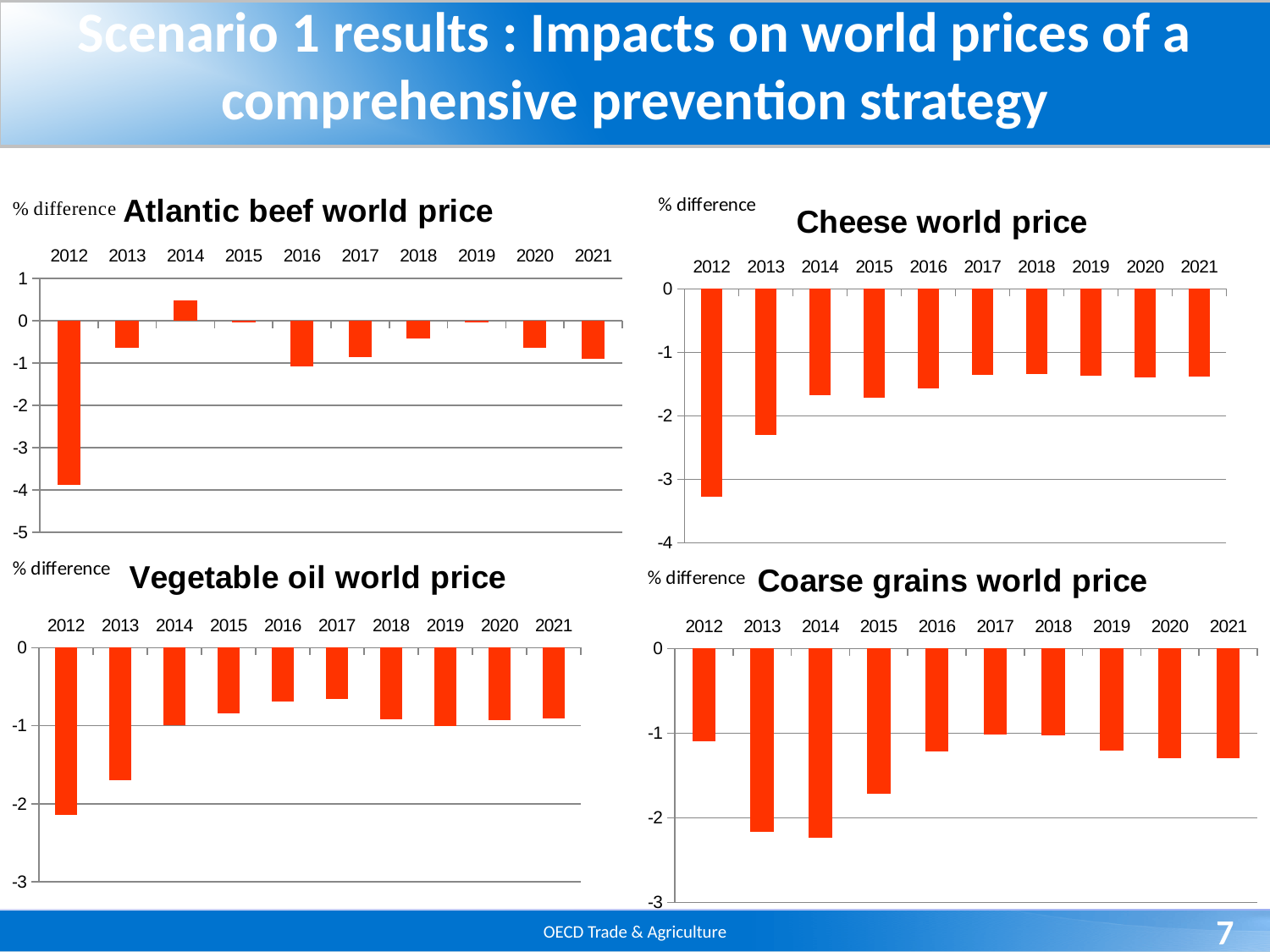

# Scenario 1 results : Impacts on world prices of a comprehensive prevention strategy

[unsupported chart]

[unsupported chart]

### Chart

| Category |
|---|

[unsupported chart]

[unsupported chart]